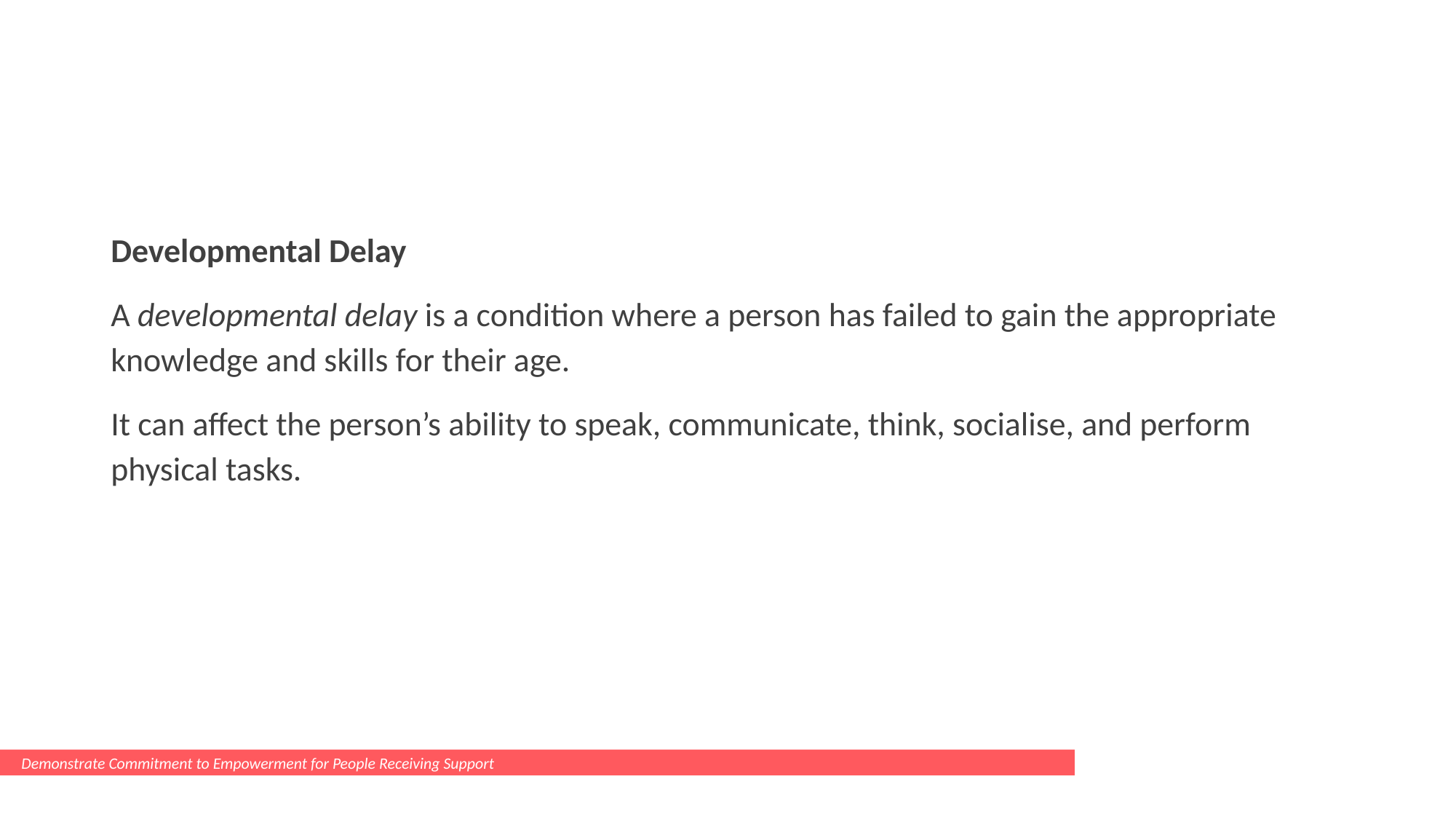

#
Developmental Delay
A developmental delay is a condition where a person has failed to gain the appropriate knowledge and skills for their age.
It can affect the person’s ability to speak, communicate, think, socialise, and perform physical tasks.
Demonstrate Commitment to Empowerment for People Receiving Support